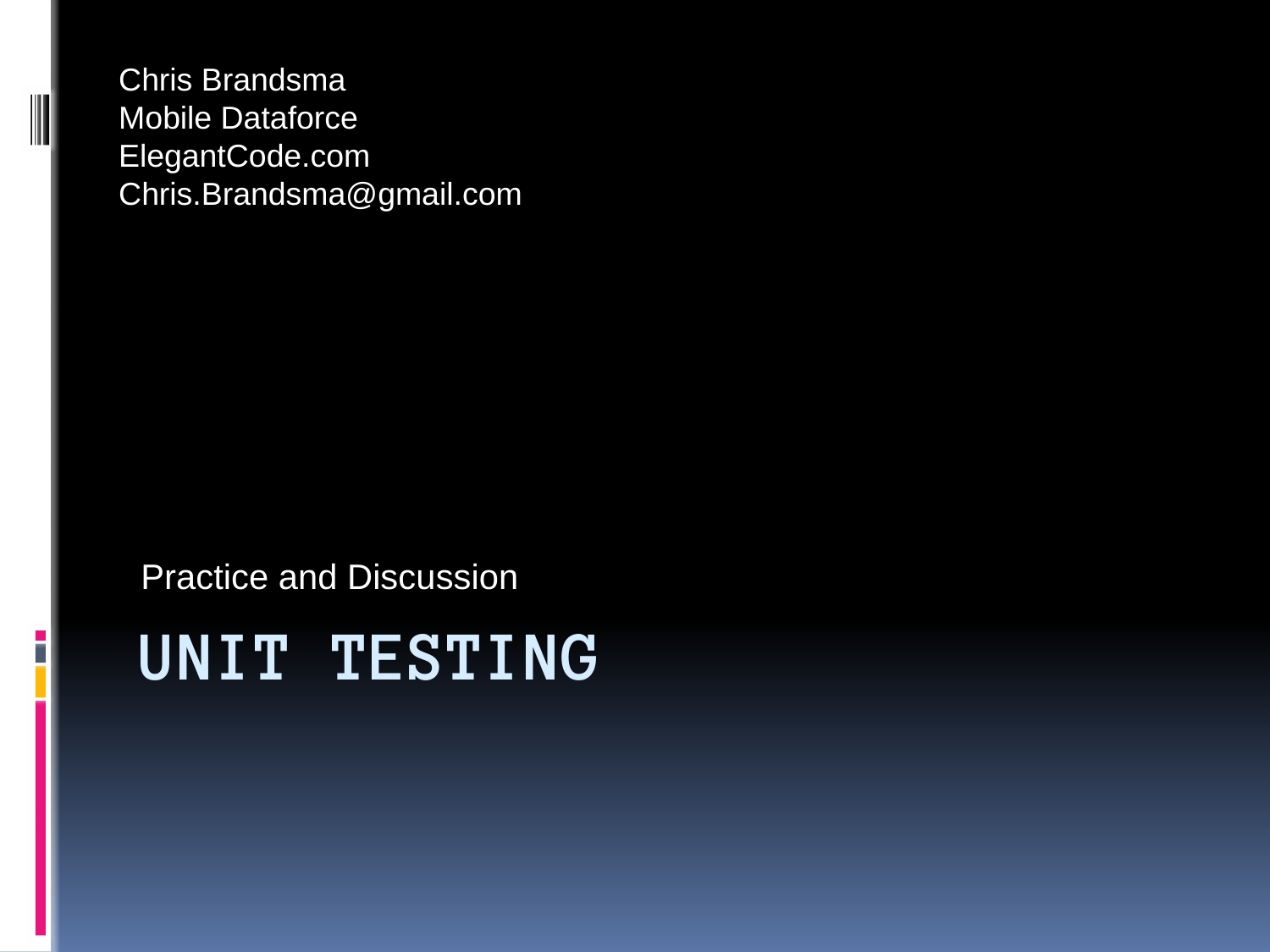

Chris Brandsma
Mobile Dataforce
ElegantCode.com
Chris.Brandsma@gmail.com
Practice and Discussion
# Unit Testing